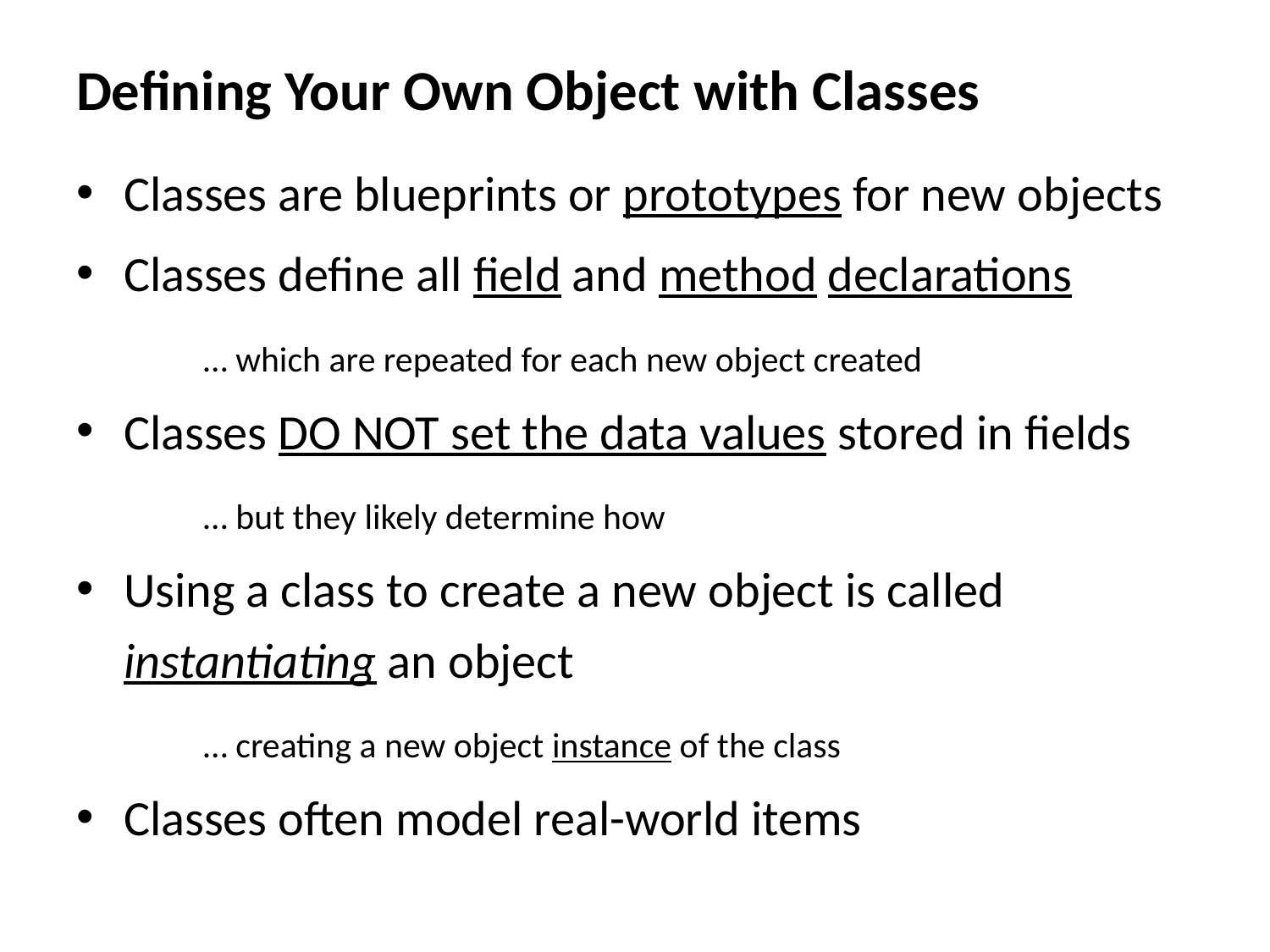

# Defining Your Own Object with Classes
Classes are blueprints or prototypes for new objects
Classes define all field and method declarations
… which are repeated for each new object created
Classes DO NOT set the data values stored in fields
… but they likely determine how
Using a class to create a new object is called instantiating an object
… creating a new object instance of the class
Classes often model real-world items